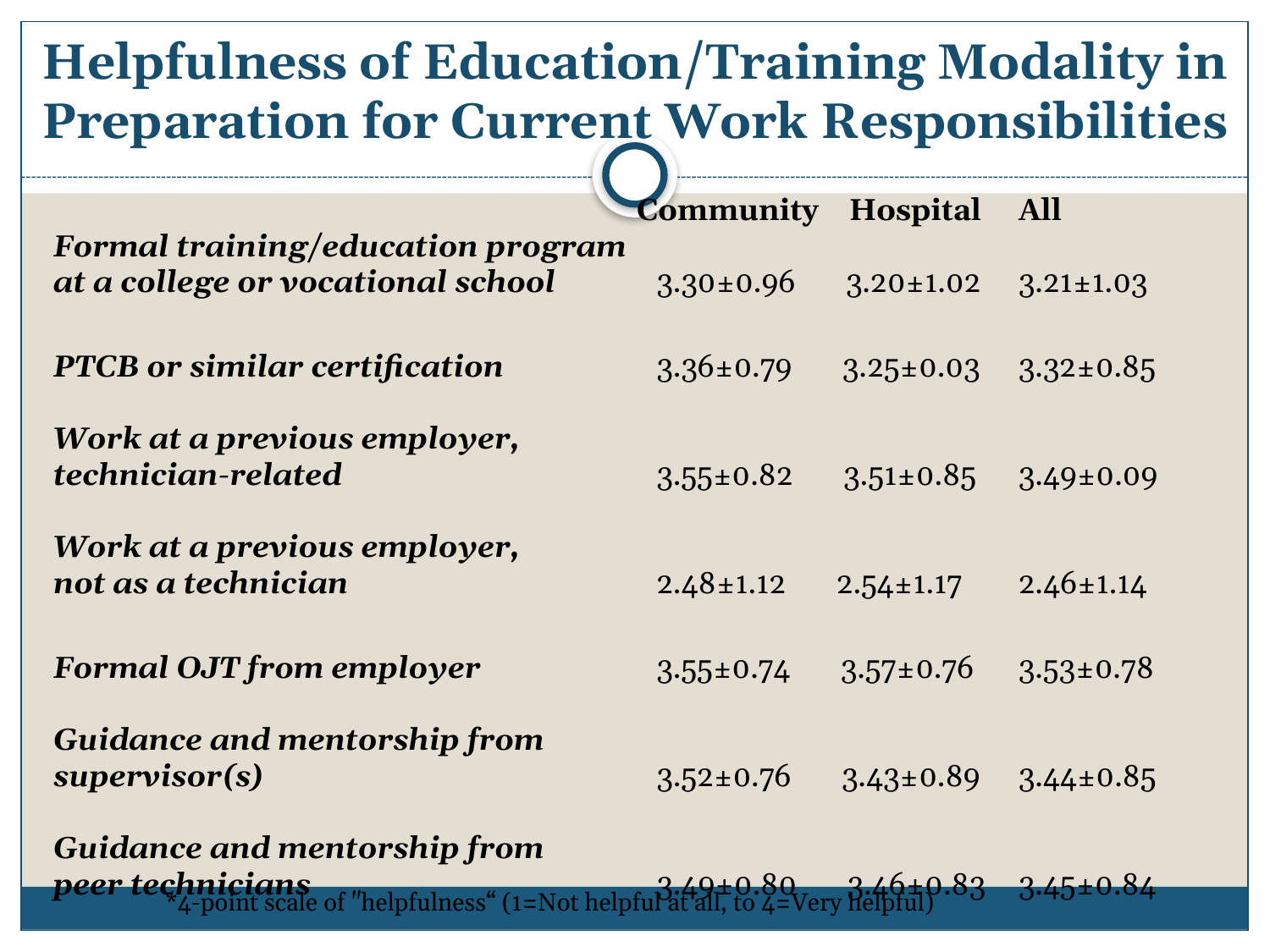

# Helpfulness of Education/Training Modality in Preparation for Current Work Responsibilities
				              Community    Hospital	All
Formal training/education program
at a college or vocational school 	3.30±0.96       3.20±1.02	3.21±1.03

PTCB or similar certification		3.36±0.79       3.25±0.03	3.32±0.85

Work at a previous employer,
technician-related			3.55±0.82       3.51±0.85	3.49±0.09

Work at a previous employer,
not as a technician			2.48±1.12       2.54±1.17	2.46±1.14

Formal OJT from employer		3.55±0.74       3.57±0.76	3.53±0.78

Guidance and mentorship from
supervisor(s)				3.52±0.76       3.43±0.89	3.44±0.85

Guidance and mentorship from
peer technicians			3.49±0.80       3.46±0.83	3.45±0.84

*4-point scale of "helpfulness“ (1=Not helpful at all, to 4=Very helpful)